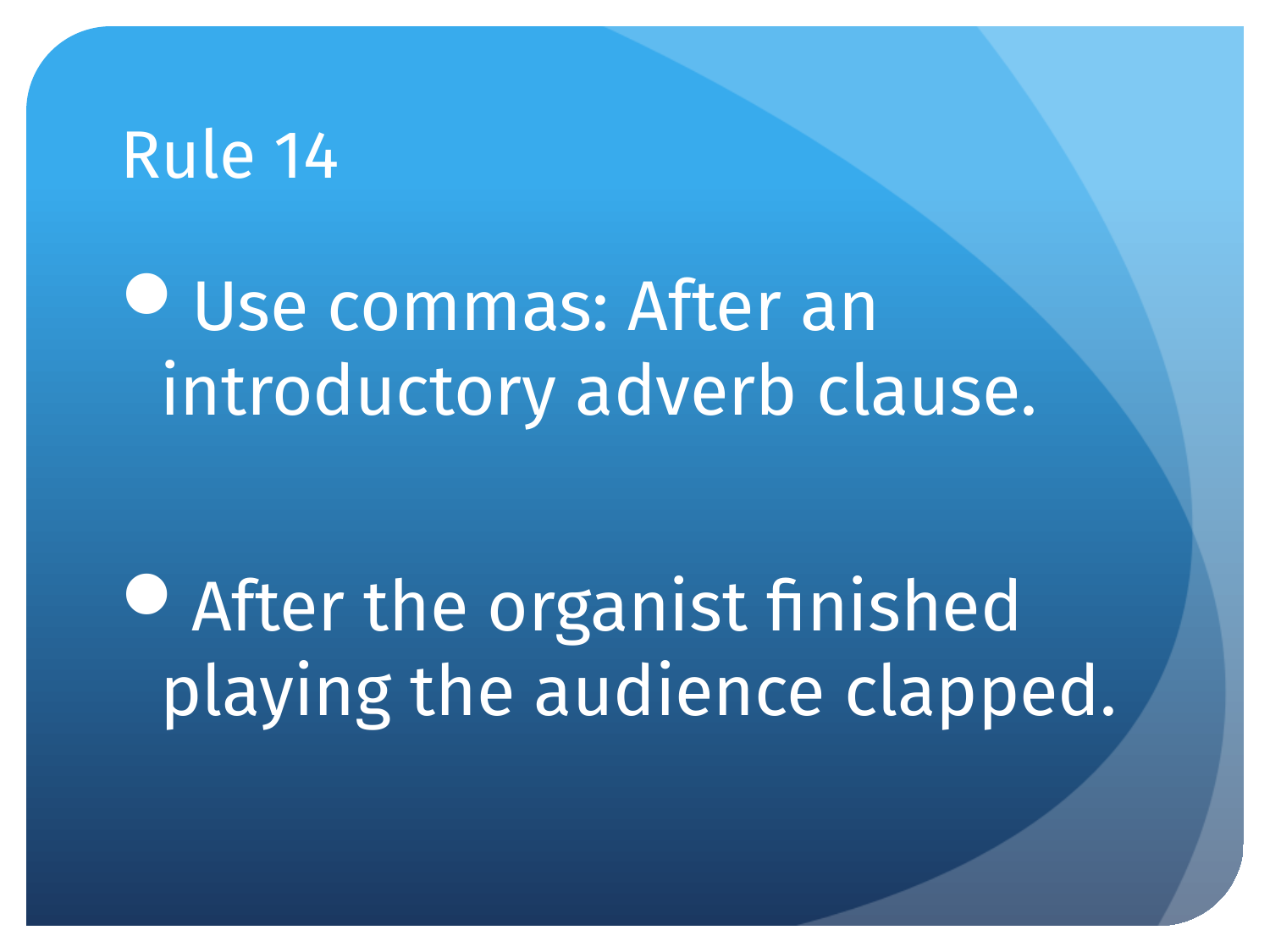

# Rule 14
Use commas: After an introductory adverb clause.
After the organist finished playing the audience clapped.